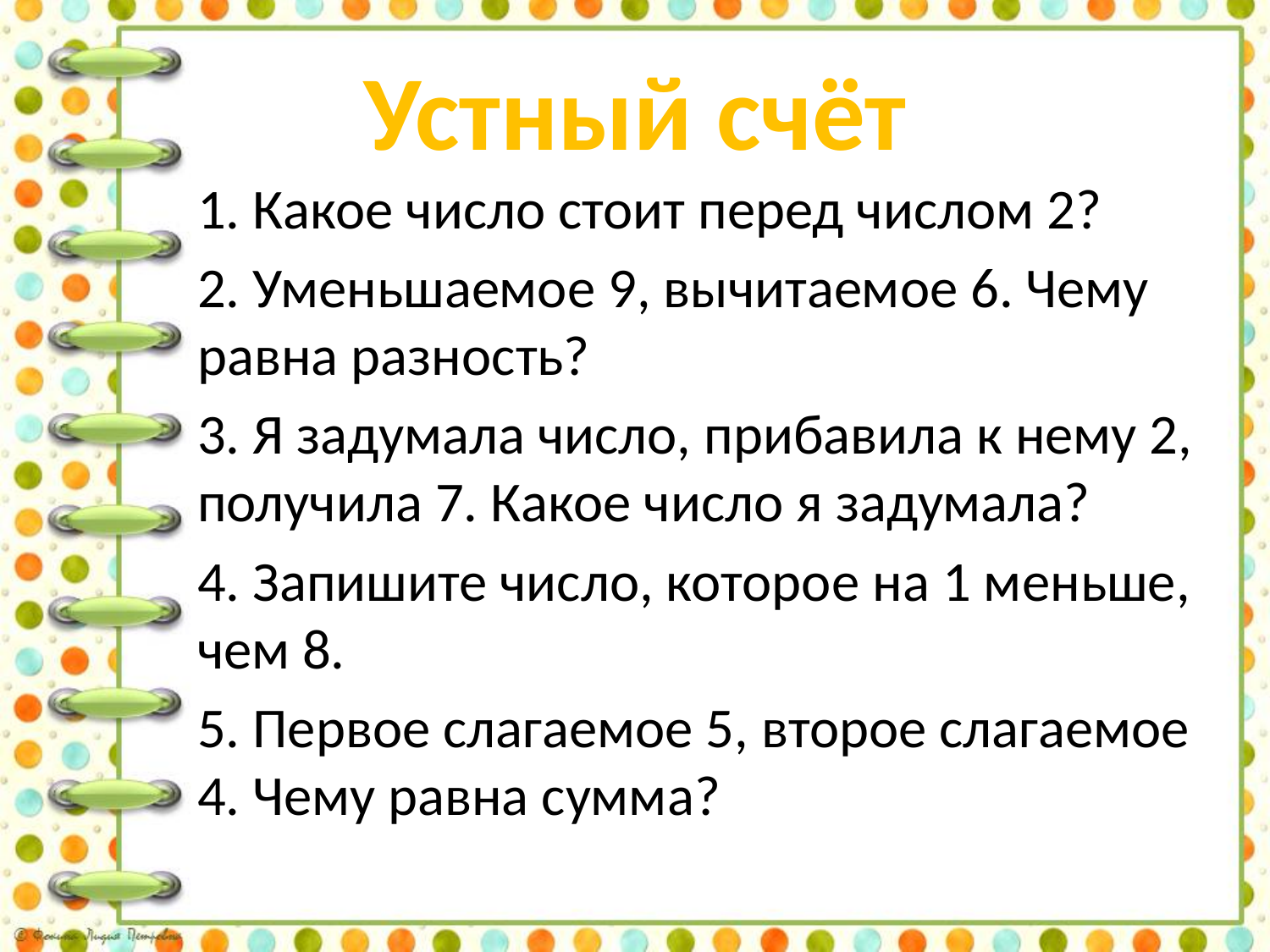

# Устный счёт
1. Какое число стоит перед числом 2?
2. Уменьшаемое 9, вычитаемое 6. Чему равна разность?
3. Я задумала число, прибавила к нему 2, получила 7. Какое число я задумала?
4. Запишите число, которое на 1 меньше, чем 8.
5. Первое слагаемое 5, второе слагаемое 4. Чему равна сумма?